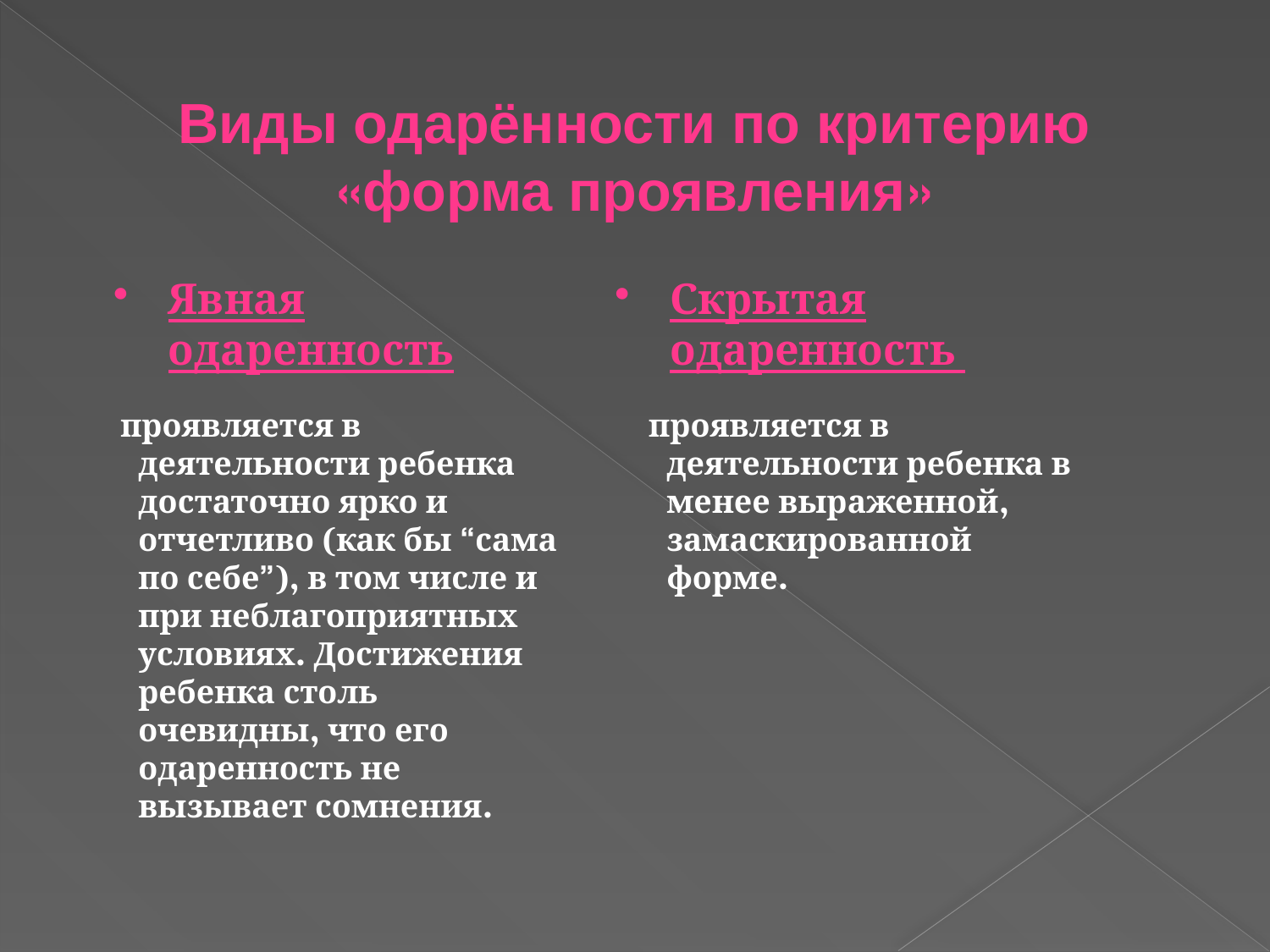

Виды одарённости по критерию «форма проявления»
Скрытая одаренность
Явная одаренность
    проявляется в деятельности ребенка достаточно ярко и отчетливо (как бы “сама по себе”), в том числе и при неблагоприятных условиях. Достижения ребенка столь очевидны, что его одаренность не вызывает сомнения.
    проявляется в деятельности ребенка в менее выраженной, замаскированной форме.